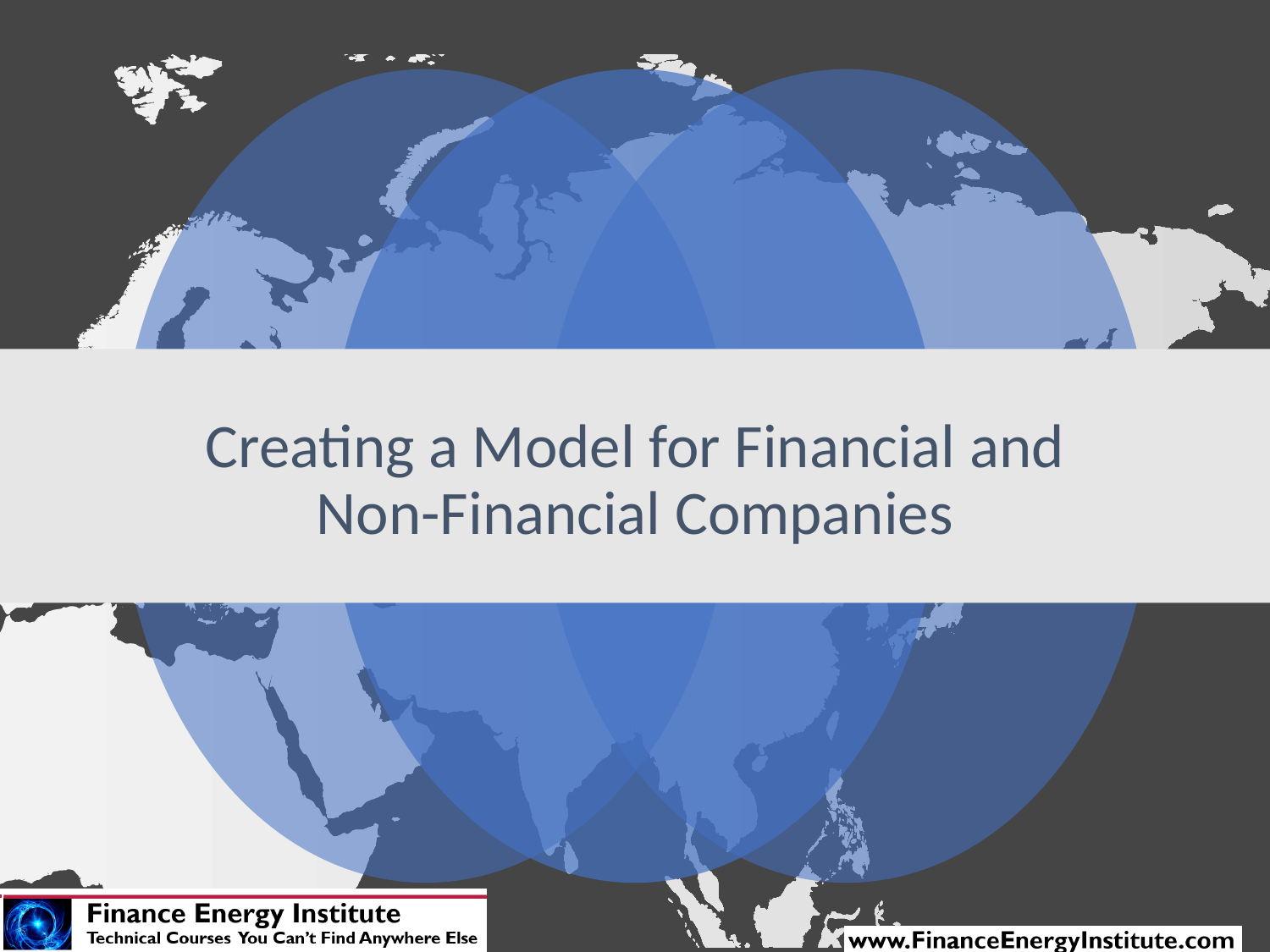

# Creating a Model for Financial and Non-Financial Companies